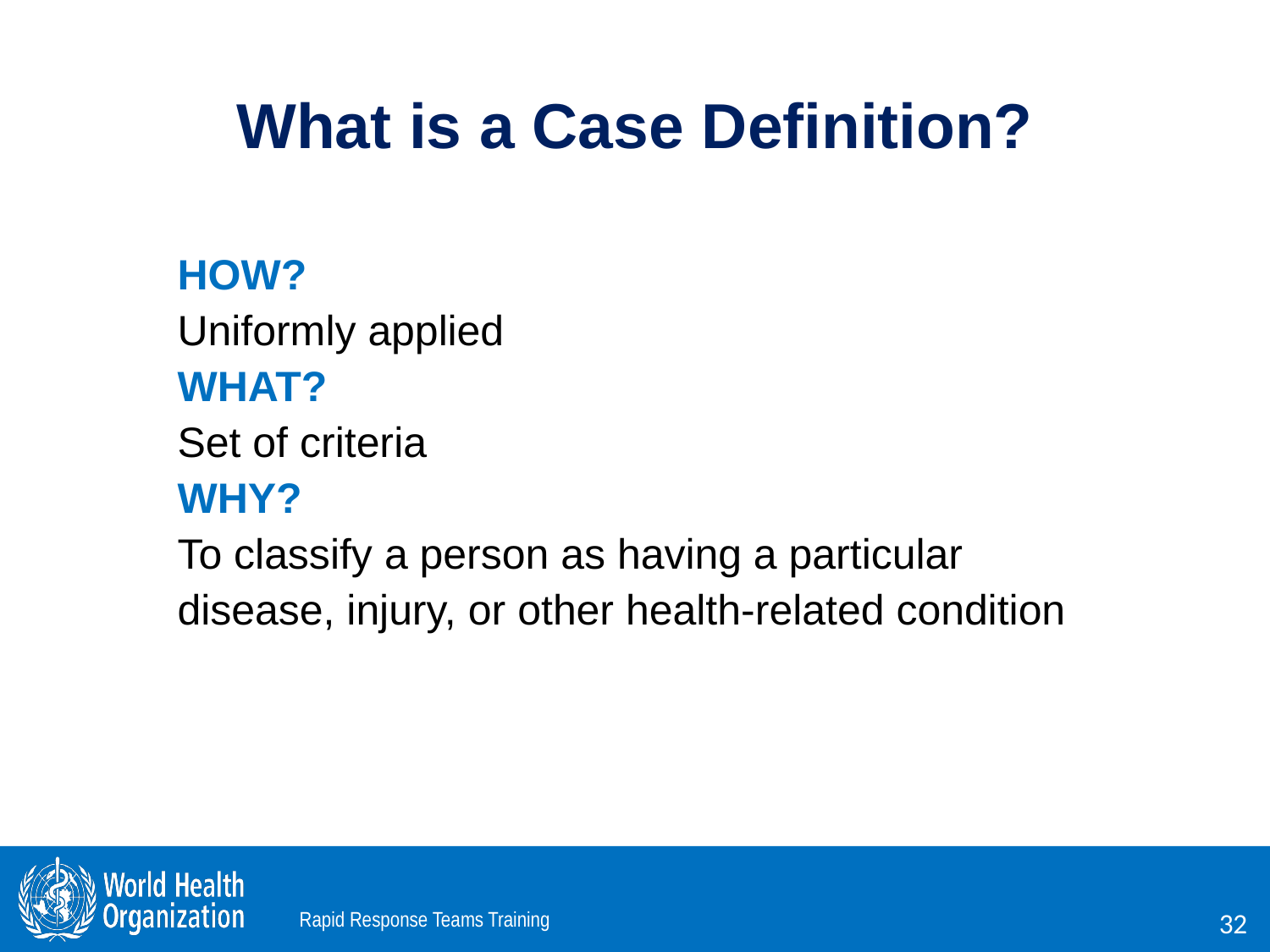

What is a Case Definition?
HOW?
Uniformly applied
WHAT?
Set of criteria
WHY?
To classify a person as having a particular disease, injury, or other health-related condition